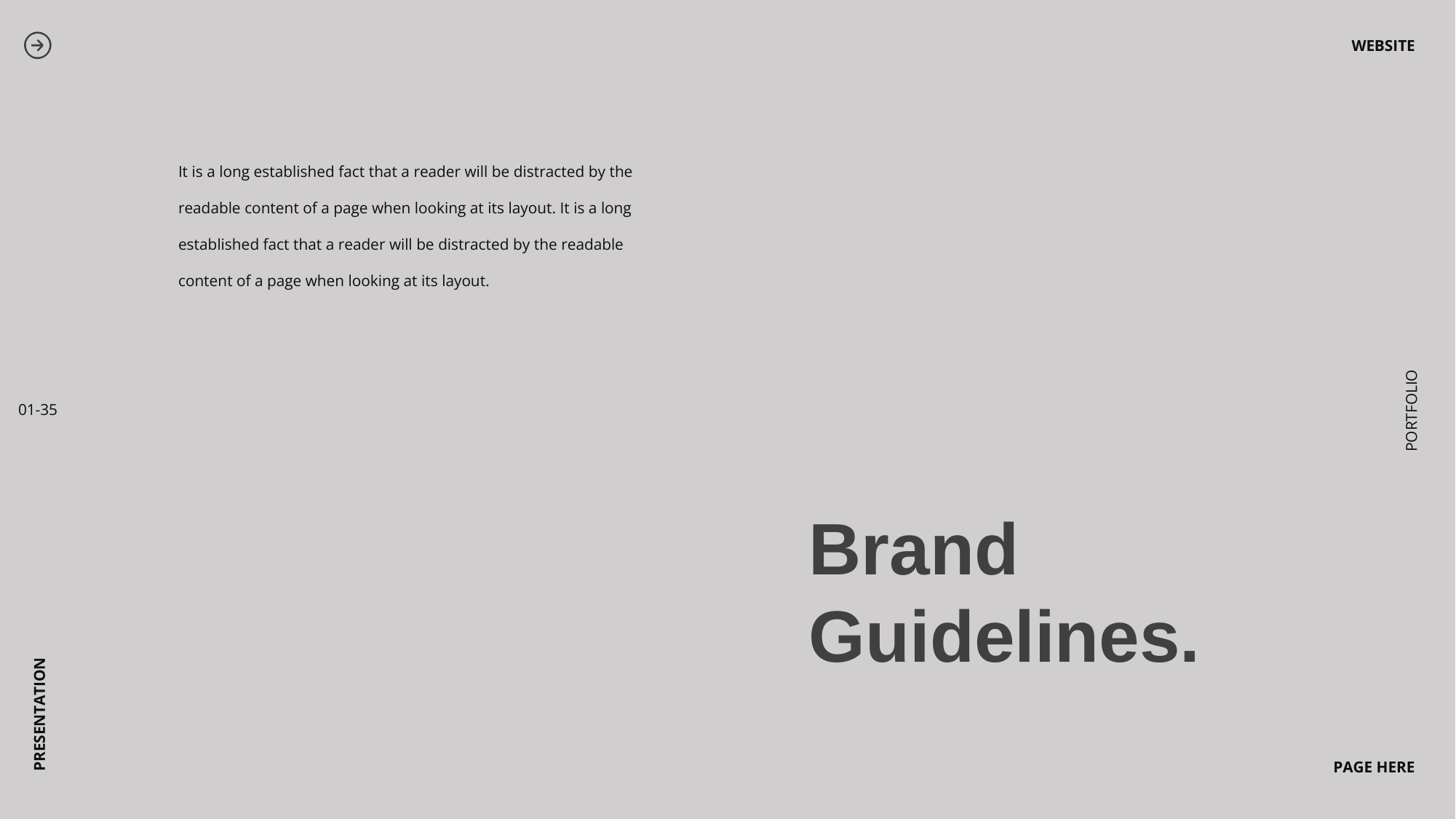

WEBSITE

It is a long established fact that a reader will be distracted by the readable content of a page when looking at its layout. It is a long established fact that a reader will be distracted by the readable content of a page when looking at its layout.
01-35
PORTFOLIO
Brand Guidelines.
PRESENTATION
PAGE HERE